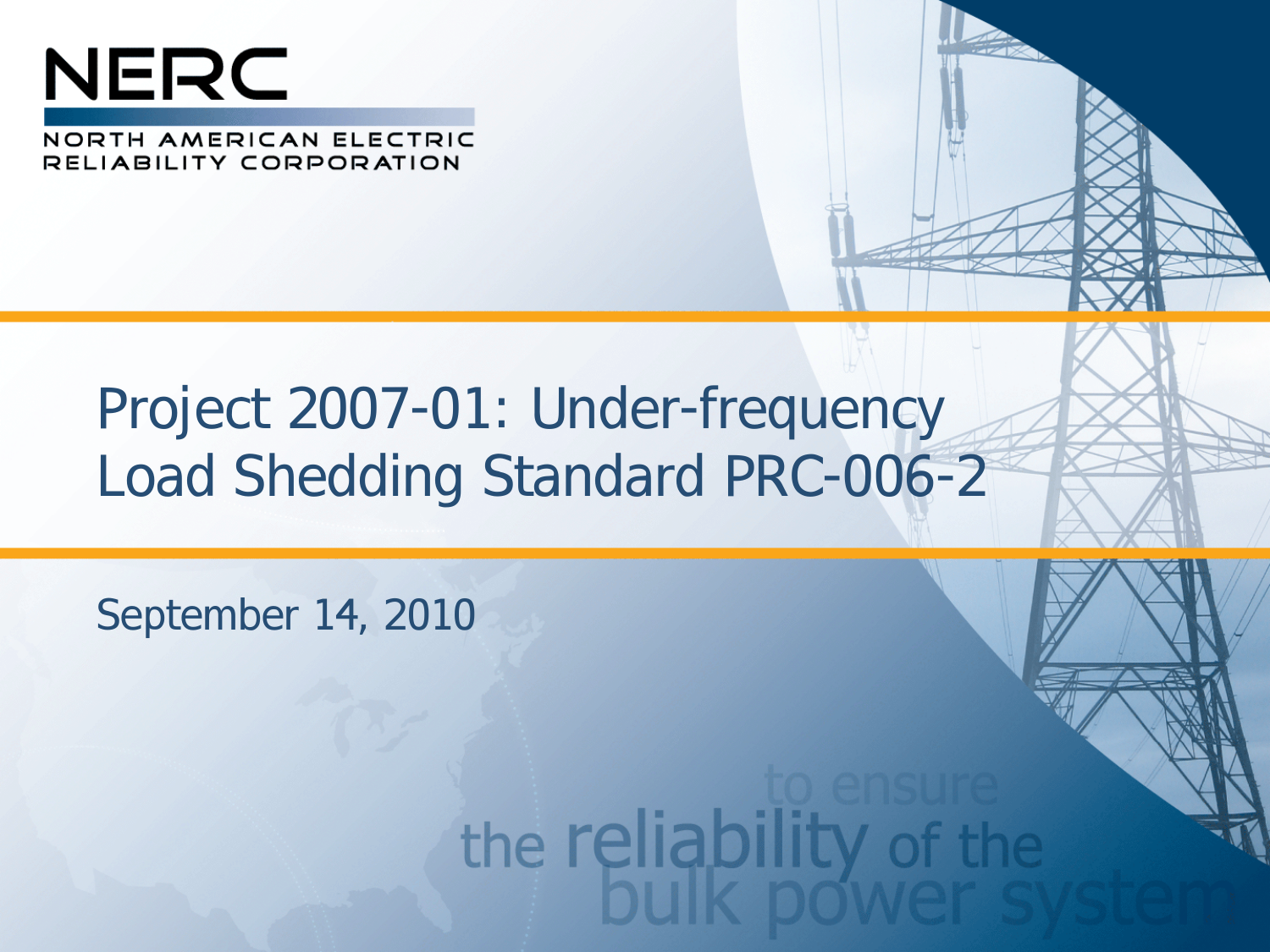

# Project 2007-01: Under-frequency Load Shedding Standard PRC-006-2
September 14, 2010